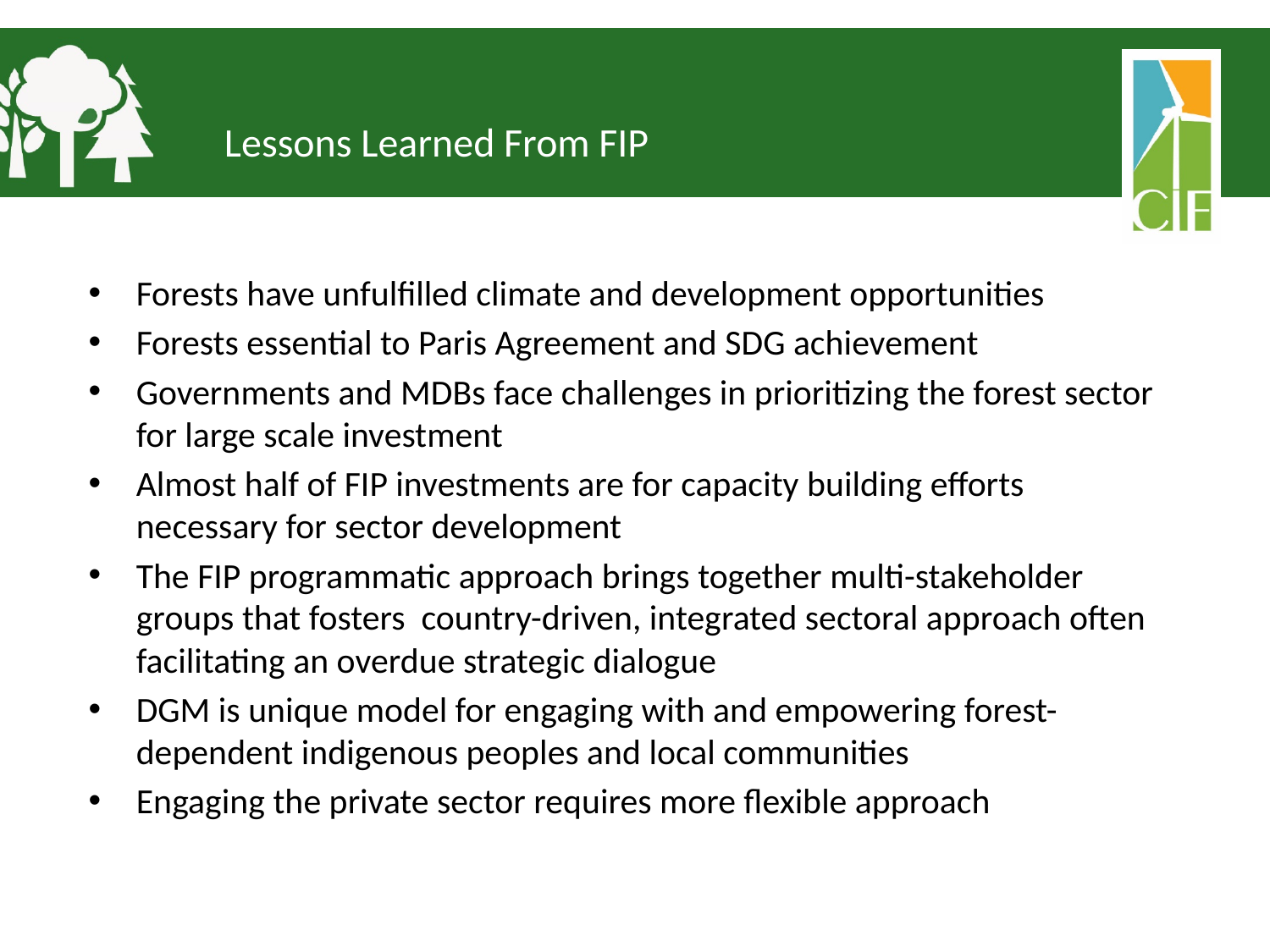

# Lessons Learned From FIP
Forests have unfulfilled climate and development opportunities
Forests essential to Paris Agreement and SDG achievement
Governments and MDBs face challenges in prioritizing the forest sector for large scale investment
Almost half of FIP investments are for capacity building efforts necessary for sector development
The FIP programmatic approach brings together multi-stakeholder groups that fosters  country-driven, integrated sectoral approach often facilitating an overdue strategic dialogue
DGM is unique model for engaging with and empowering forest-dependent indigenous peoples and local communities
Engaging the private sector requires more flexible approach